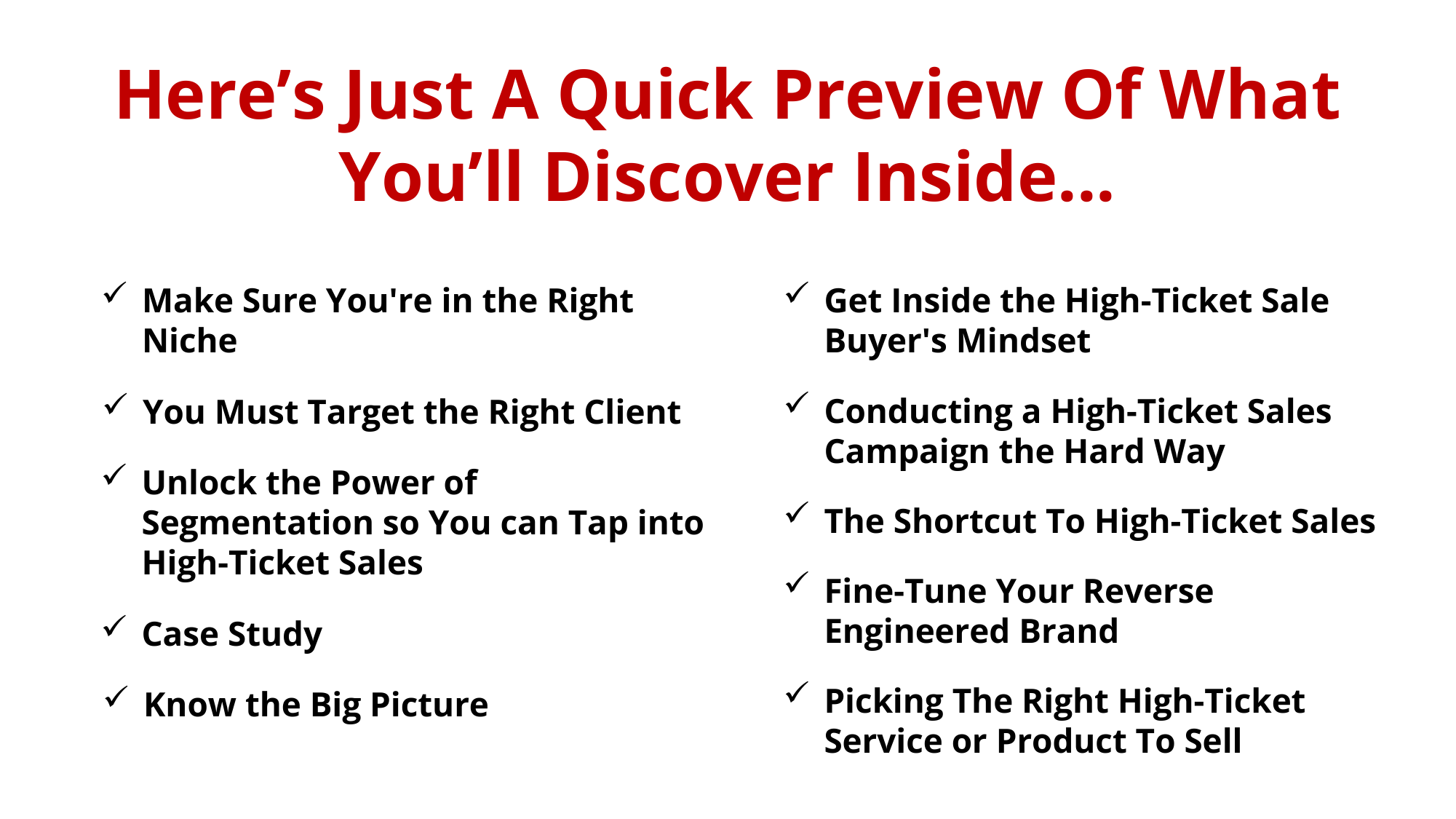

Here’s Just A Quick Preview Of What You’ll Discover Inside...
Get Inside the High-Ticket Sale Buyer's Mindset
Make Sure You're in the Right Niche
Conducting a High-Ticket Sales Campaign the Hard Way
You Must Target the Right Client
Unlock the Power of Segmentation so You can Tap into High-Ticket Sales
The Shortcut To High-Ticket Sales
Fine-Tune Your Reverse Engineered Brand
Case Study
Picking The Right High-Ticket Service or Product To Sell
Know the Big Picture